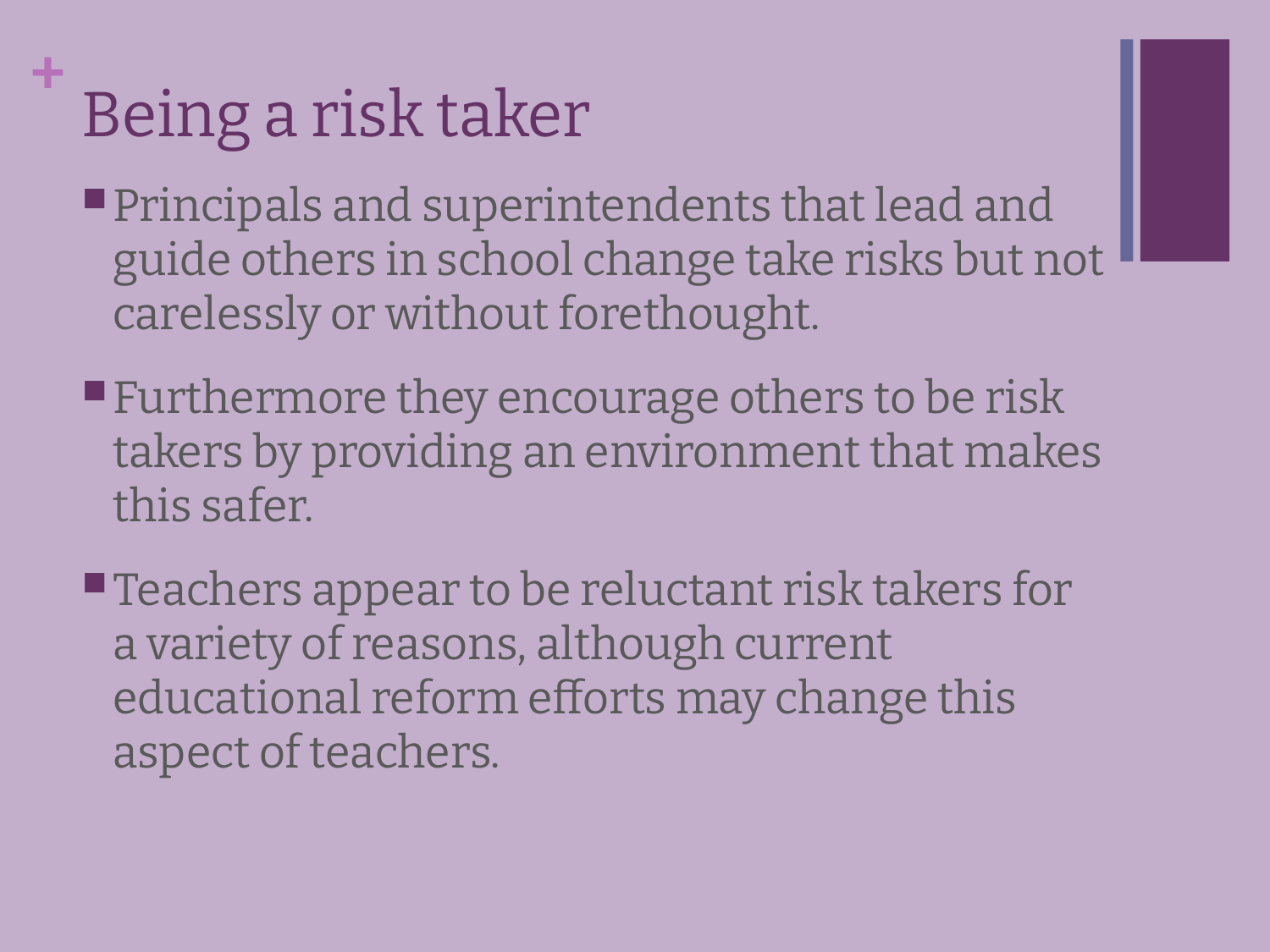

# Being a risk taker
Principals and superintendents that lead and guide others in school change take risks but not carelessly or without forethought.
Furthermore they encourage others to be risk takers by providing an environment that makes this safer.
Teachers appear to be reluctant risk takers for a variety of reasons, although current educational reform efforts may change this aspect of teachers.